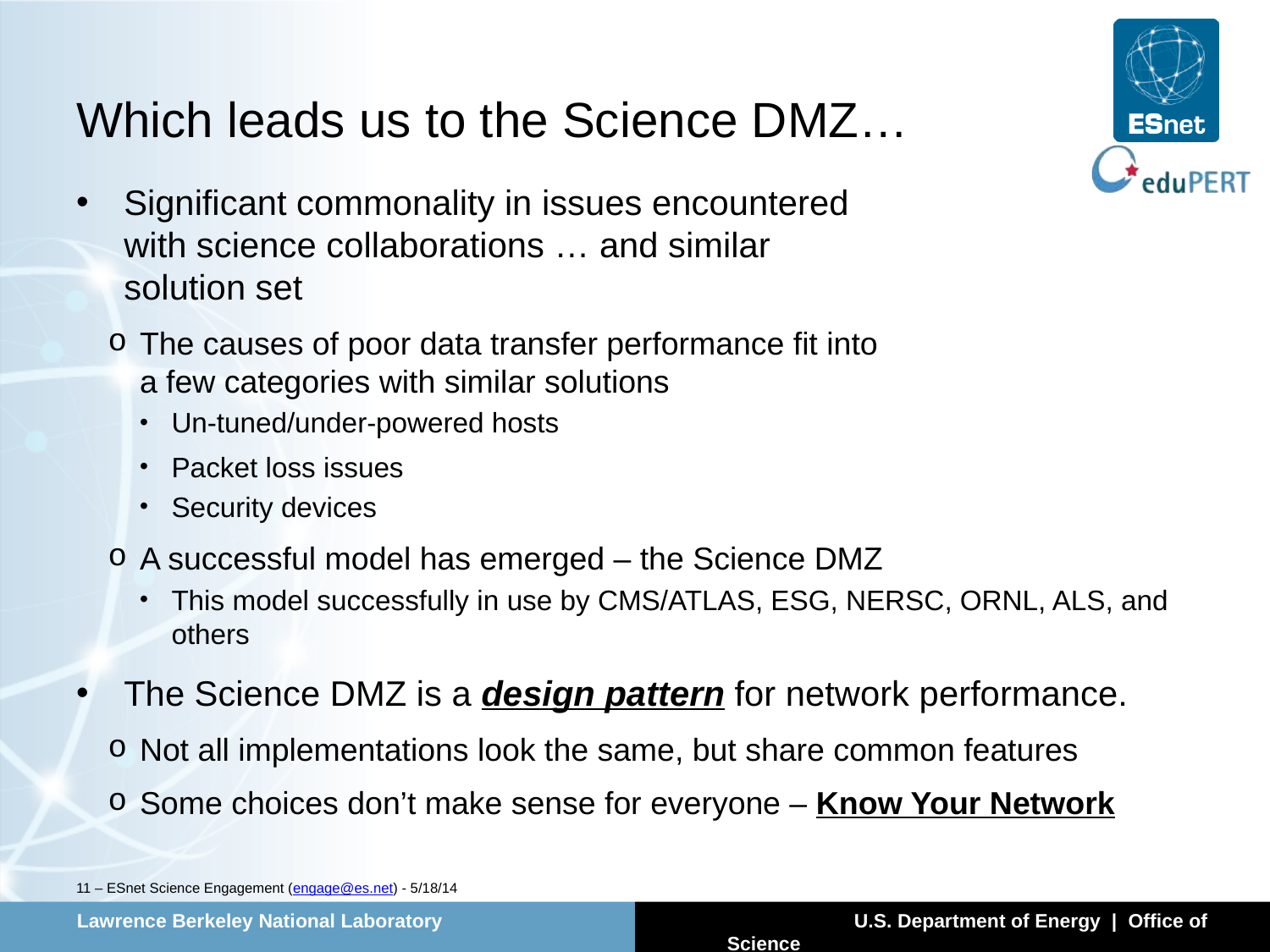

# Which leads us to the Science DMZ…
Significant commonality in issues encountered with science collaborations … and similar solution set
The causes of poor data transfer performance fit into a few categories with similar solutions
Un-tuned/under-powered hosts

Packet loss issues
Security devices
A successful model has emerged – the Science DMZ
This model successfully in use by CMS/ATLAS, ESG, NERSC, ORNL, ALS, and others
The Science DMZ is a design pattern for network performance.
Not all implementations look the same, but share common features
Some choices don’t make sense for everyone – Know Your Network

11 – ESnet Science Engagement (engage@es.net) - 5/18/14